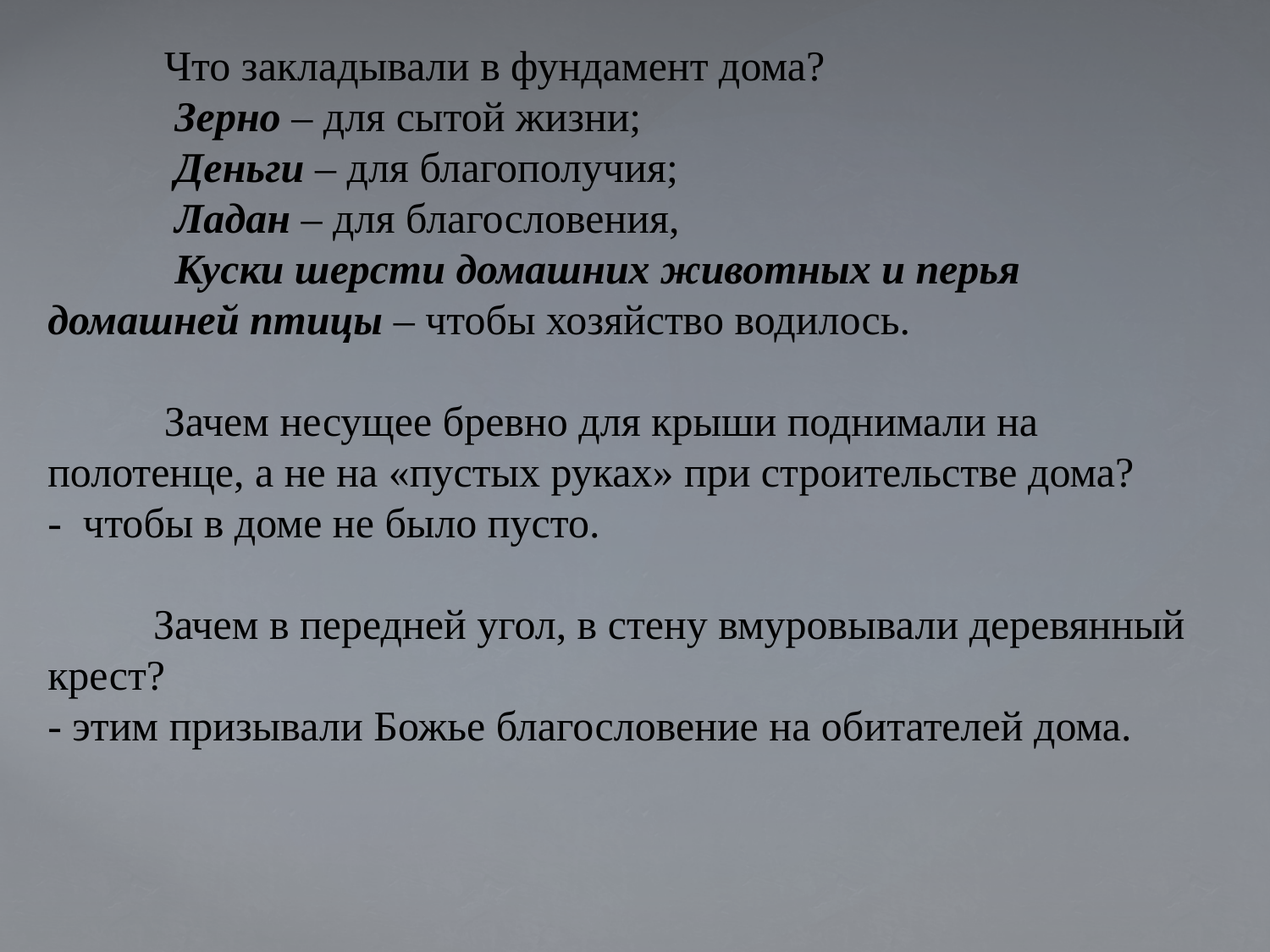

# Что закладывали в фундамент дома? Зерно – для сытой жизни; Деньги – для благополучия; Ладан – для благословения, Куски шерсти домашних животных и перья домашней птицы – чтобы хозяйство водилось. Зачем несущее бревно для крыши поднимали на полотенце, а не на «пустых руках» при строительстве дома? -  чтобы в доме не было пусто. Зачем в передней угол, в стену вмуровывали деревянный крест? - этим призывали Божье благословение на обитателей дома.